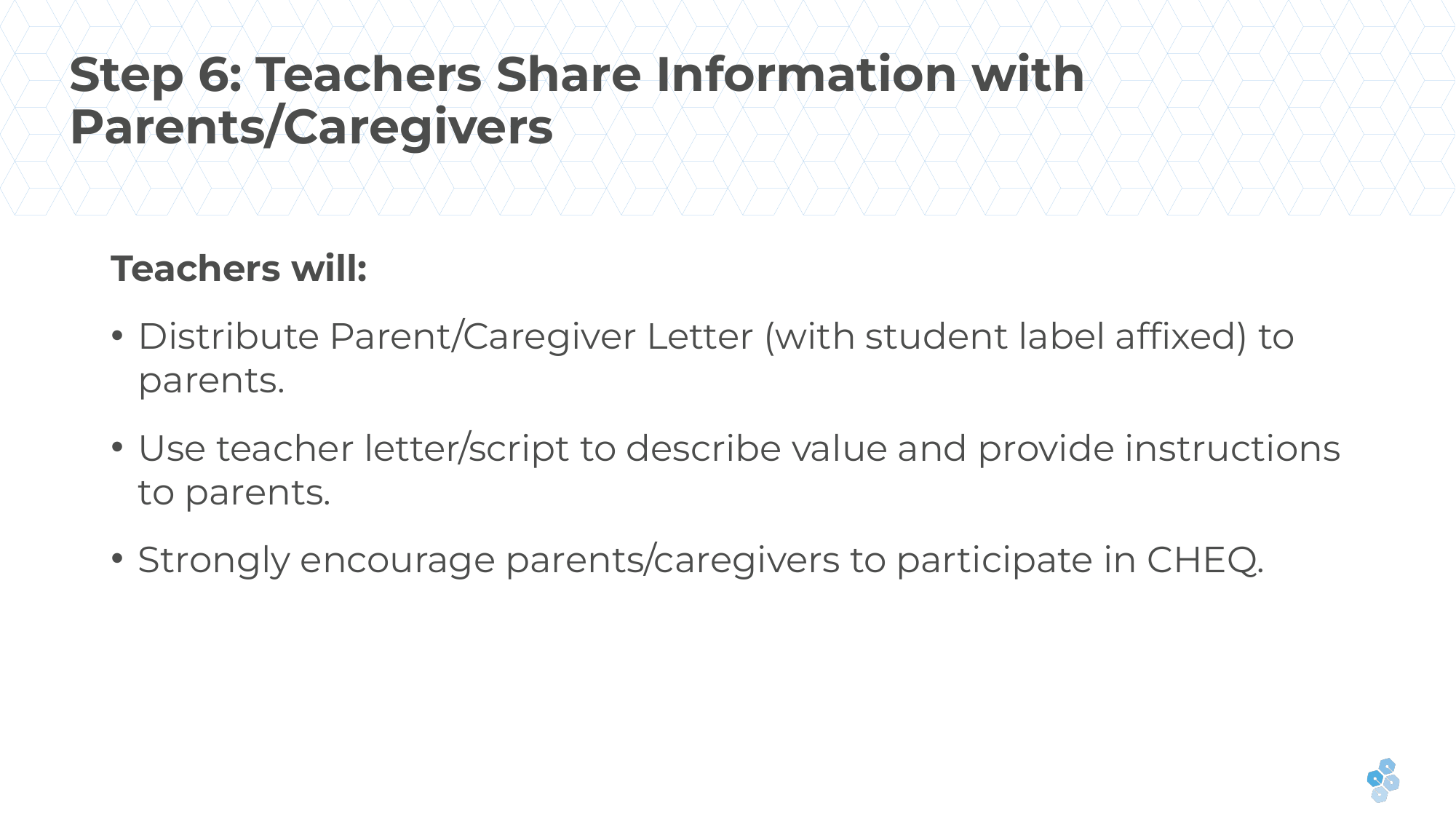

# Step 6: Teachers Share Information with Parents/Caregivers
Teachers will:
Distribute Parent/Caregiver Letter (with student label affixed) to parents.
Use teacher letter/script to describe value and provide instructions to parents.
Strongly encourage parents/caregivers to participate in CHEQ.